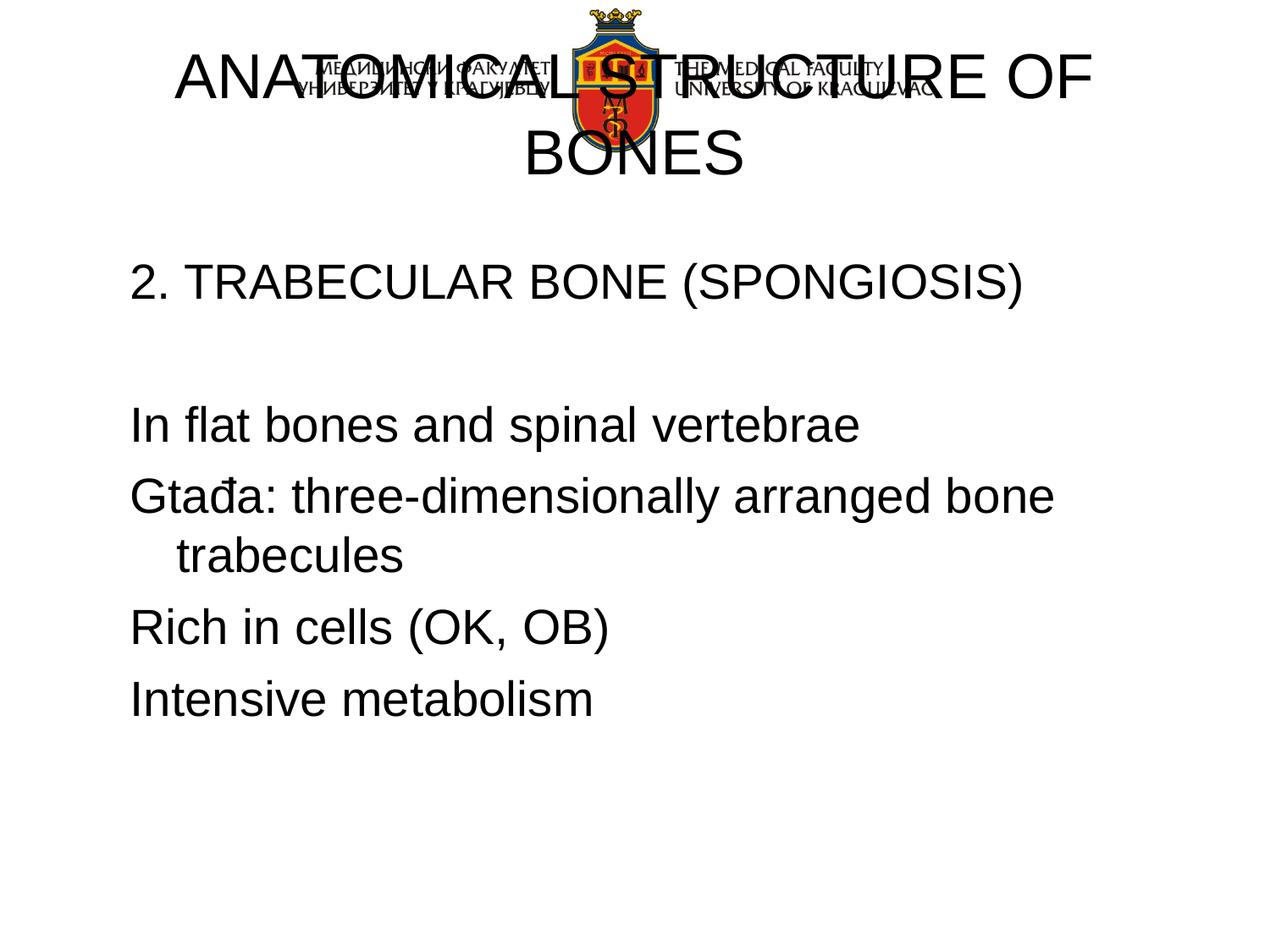

ANATOMICAL STRUCTURE OF BONES
2. TRABECULAR BONE (SPONGIOSIS)

In flat bones and spinal vertebrae
Gtađa: three-dimensionally arranged bone trabecules
Rich in cells (OK, OB)
Intensive metabolism